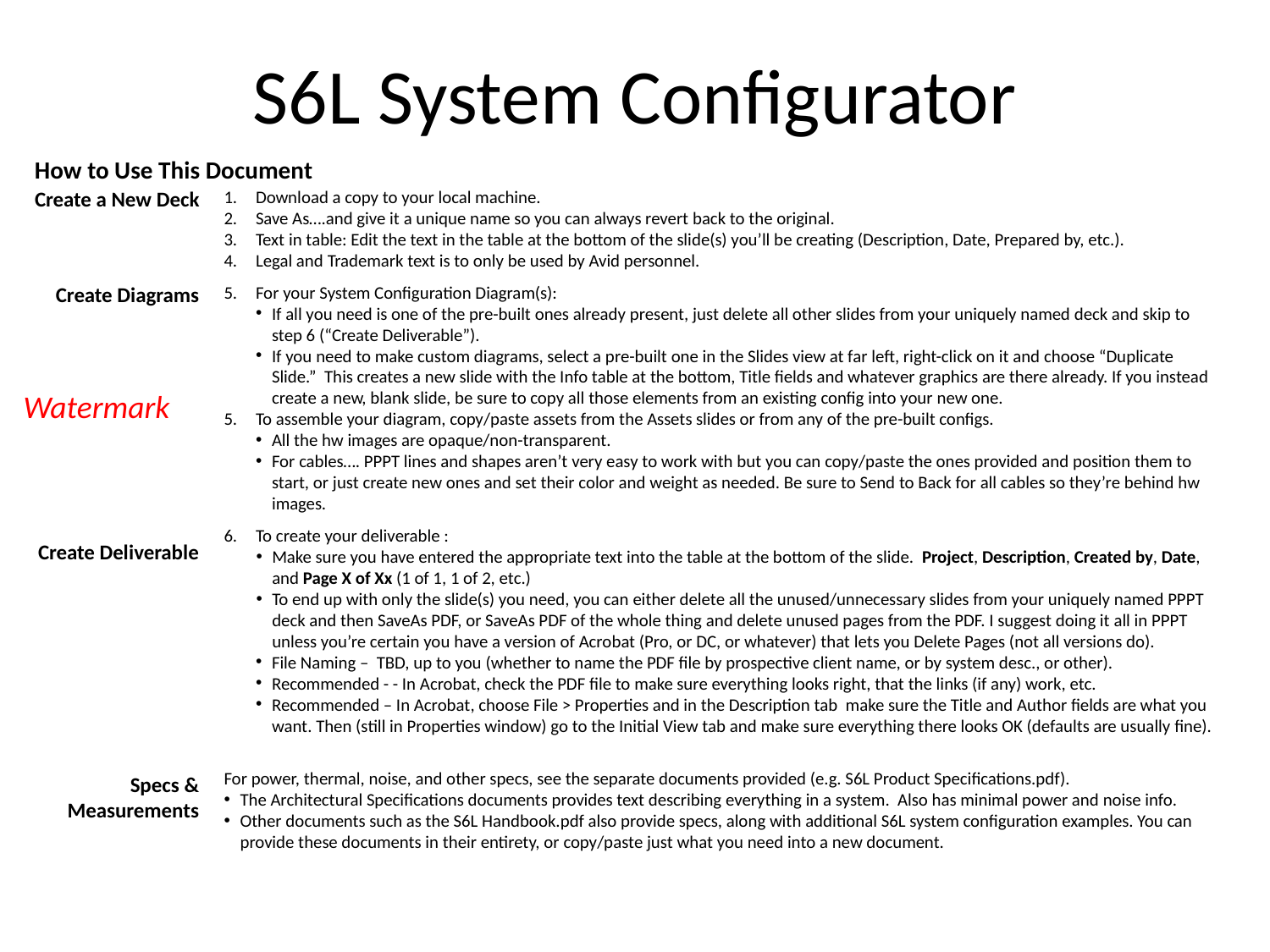

# S6L System Configurator
How to Use This Document
Create a New Deck
Download a copy to your local machine.
Save As….and give it a unique name so you can always revert back to the original.
Text in table: Edit the text in the table at the bottom of the slide(s) you’ll be creating (Description, Date, Prepared by, etc.).
Legal and Trademark text is to only be used by Avid personnel.
For your System Configuration Diagram(s):
If all you need is one of the pre-built ones already present, just delete all other slides from your uniquely named deck and skip to step 6 (“Create Deliverable”).
If you need to make custom diagrams, select a pre-built one in the Slides view at far left, right-click on it and choose “Duplicate Slide.”  This creates a new slide with the Info table at the bottom, Title fields and whatever graphics are there already. If you instead create a new, blank slide, be sure to copy all those elements from an existing config into your new one.
To assemble your diagram, copy/paste assets from the Assets slides or from any of the pre-built configs.
All the hw images are opaque/non-transparent.
For cables…. PPPT lines and shapes aren’t very easy to work with but you can copy/paste the ones provided and position them to start, or just create new ones and set their color and weight as needed. Be sure to Send to Back for all cables so they’re behind hw images.
To create your deliverable :
Make sure you have entered the appropriate text into the table at the bottom of the slide.  Project, Description, Created by, Date, and Page X of Xx (1 of 1, 1 of 2, etc.)
To end up with only the slide(s) you need, you can either delete all the unused/unnecessary slides from your uniquely named PPPT deck and then SaveAs PDF, or SaveAs PDF of the whole thing and delete unused pages from the PDF. I suggest doing it all in PPPT unless you’re certain you have a version of Acrobat (Pro, or DC, or whatever) that lets you Delete Pages (not all versions do).
File Naming –  TBD, up to you (whether to name the PDF file by prospective client name, or by system desc., or other).
Recommended - - In Acrobat, check the PDF file to make sure everything looks right, that the links (if any) work, etc.
Recommended – In Acrobat, choose File > Properties and in the Description tab  make sure the Title and Author fields are what you want. Then (still in Properties window) go to the Initial View tab and make sure everything there looks OK (defaults are usually fine).
For power, thermal, noise, and other specs, see the separate documents provided (e.g. S6L Product Specifications.pdf).
The Architectural Specifications documents provides text describing everything in a system.  Also has minimal power and noise info.
Other documents such as the S6L Handbook.pdf also provide specs, along with additional S6L system configuration examples. You can provide these documents in their entirety, or copy/paste just what you need into a new document.
Create Diagrams
Watermark
Create Deliverable
Specs & Measurements